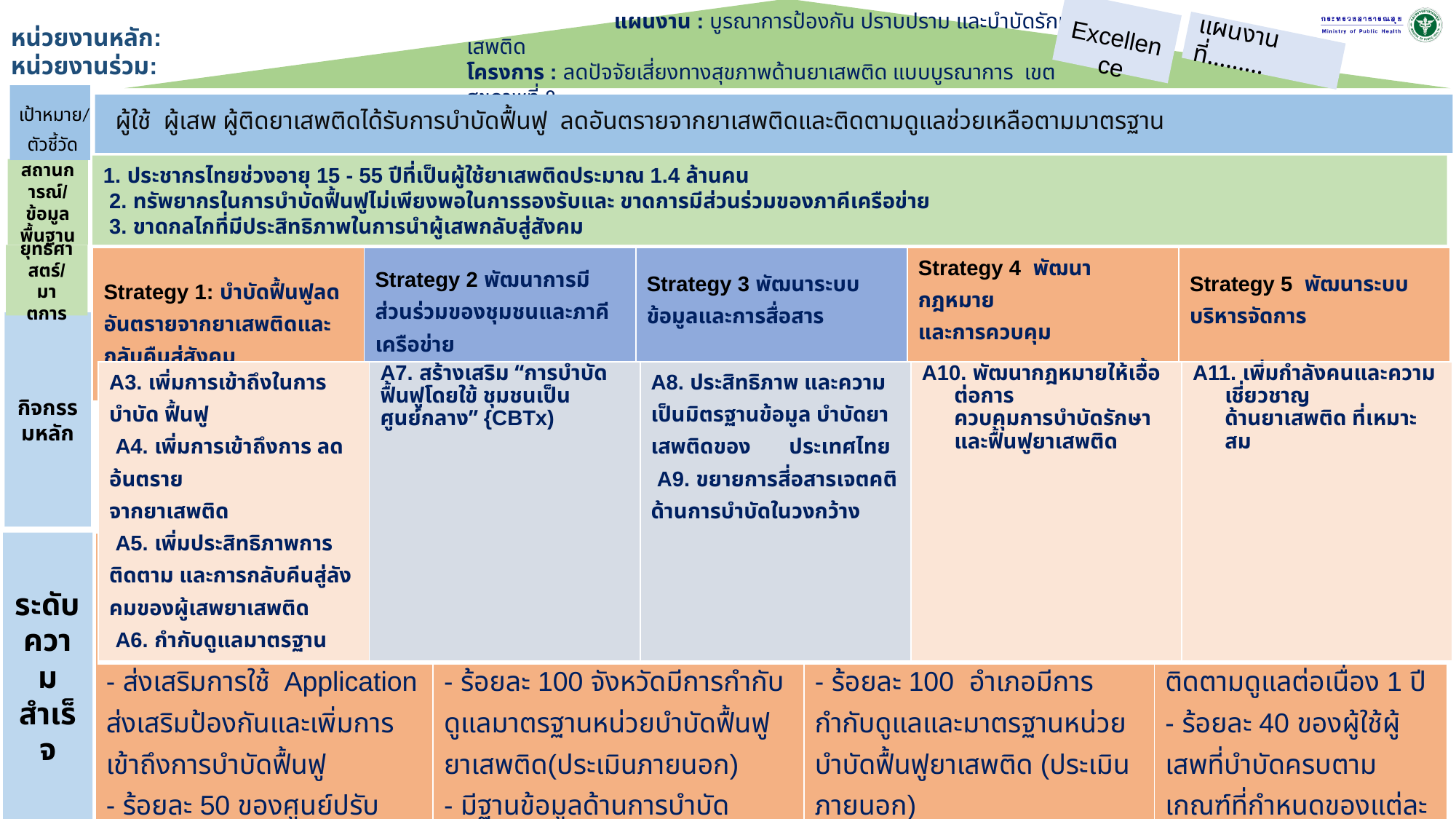

แผนงาน : บูรณาการป้องกัน ปราบปราม และบำบัดรักษายาเสพติด
โครงการ : ลดปัจจัยเสี่ยงทางสุขภาพด้านยาเสพติด แบบบูรณาการ  เขตสุขภาพที่ 8

Excellence
หน่วยงานหลัก:
หน่วยงานร่วม:
แผนงานที่………

เป้าหมาย/
ผู้ใช้  ผู้เสพ ผู้ติดยาเสพติดได้รับการบำบัดฟื้นฟู  ลดอันตรายจากยาเสพติดและติดตามดูแลช่วยเหลือตามมาตรฐาน
ตัวชี้วัด
1. ประชากรไทยช่วงอายุ 15 - 55 ปีที่เป็นผู้ใช้ยาเสพติดประมาณ 1.4 ล้านคน
 2. ทรัพยากรในการบำบัดฟื้นฟูไม่เพียงพอในการรองรับและ ขาดการมีส่วนร่วมของภาคีเครือข่าย
 3. ขาดกลไกที่มีประสิทธิภาพในการนำผู้เสพกลับสู่สังคม
สถานการณ์/ข้อมูลพื้นฐาน
ยุทธศาสตร์/
มาตการ
| Strategy 1: บำบัดฟื้นฟูลดอันตรายจากยาเสพติดและกลับคืนสู่สังคม | Strategy 2 พัฒนาการมีส่วนร่วมของชุมชนและภาคีเครือข่าย | Strategy 3 พัฒนาระบบข้อมูลและการสื่อสาร | Strategy 4 พัฒนากฎหมาย และการควบคุม | Strategy 5 พัฒนาระบบ บริหารจัดการ |
| --- | --- | --- | --- | --- |
กิจกรรมหลัก
| A3. เพิ่มการเข้าถึงในการ บำบัด ฟื้นฟู A4. เพิ่มการเข้าถึงการ ลดอ้นตราย จากยาเสพติด A5. เพิ่มประสิทธิภาพการติดตาม และการกลับคีนสู่ลังคมของผู้เสพยาเสพติด A6. กำกับดูแลมาตรฐาน | A7. สร้างเสริม “การบำบัดฟื้นฟูโดยใข้ ชุมชนเป็นศูนย์กลาง” {CBTx) | A8. ประสิทธิภาพ และความเป็นมิตรฐานข้อมูล บำบัดยาเสพติดของ ประเทศไทย A9. ขยายการสี่อสารเจตคติ ด้านการบำบัดในวงกว้าง | A10. พัฒนากฎหมายให้เอื้อต่อการ ควบคุมการบำบัดรักษา และฟื้นฟูยาเสพติด | A11. เพิ่มกำลังคนและความเชี่ยวชาญ ด้านยาเสพติด ที่เหมาะสม |
| --- | --- | --- | --- | --- |
ระดับความสำเร็จ
| - มีแนวทางการดำเนินงาน “การบำบัดฟื้นฟูโดยใช้ชุมชนเป็นศูนย์กลาง” (CBTx) - ส่งเสริมการใช้  Application ส่งเสริมป้องกันและเพิ่มการเข้าถึงการบำบัดฟื้นฟู - ร้อยละ 50 ของศูนย์ปรับเปลี่ยนฯ  ศูนย์ฟื้นฟู เรือนจำผ่านเกณฑ์มาตรฐานของกระทรวงสาธารณสุข (การประเมินตนเอง) | - ร้อยละ 50 อำเภอมีการดำเนินการบำบัดฟื้นฟูโดยใช้ชุมชนเป็นศูนย์กลาง - ร้อยละ 100 จังหวัดมีการกำกับดูแลมาตรฐานหน่วยบำบัดฟื้นฟูยาเสพติด(ประเมินภายนอก) - มีฐานข้อมูลด้านการบำบัด (บสต.) ที่เป็นมิตรกับผู้ใช้ | - ร้อยละ 100  อำเภอมีการดำเนินการบำบัดฟื้นฟูโดยใช้ชุมชนเป็นศูนย์กลาง - ร้อยละ 100  อำเภอมีการกำกับดูแลและมาตรฐานหน่วยบำบัดฟื้นฟูยาเสพติด (ประเมินภายนอก) | - ร้อยละ 20 ของผู้ติดยาเสพติดที่บำบัดครบของแต่ละระบบและได้รับการติดตามดูแลต่อเนื่อง 1 ปี - ร้อยละ 40 ของผู้ใช้ผู้เสพที่บำบัดครบตามเกณฑ์ที่กำหนดของแต่ละระบบหยุดเสพต่อเนื่องหลังจำหน่ายจากการบำบัด 3 เดือน |
| --- | --- | --- | --- |